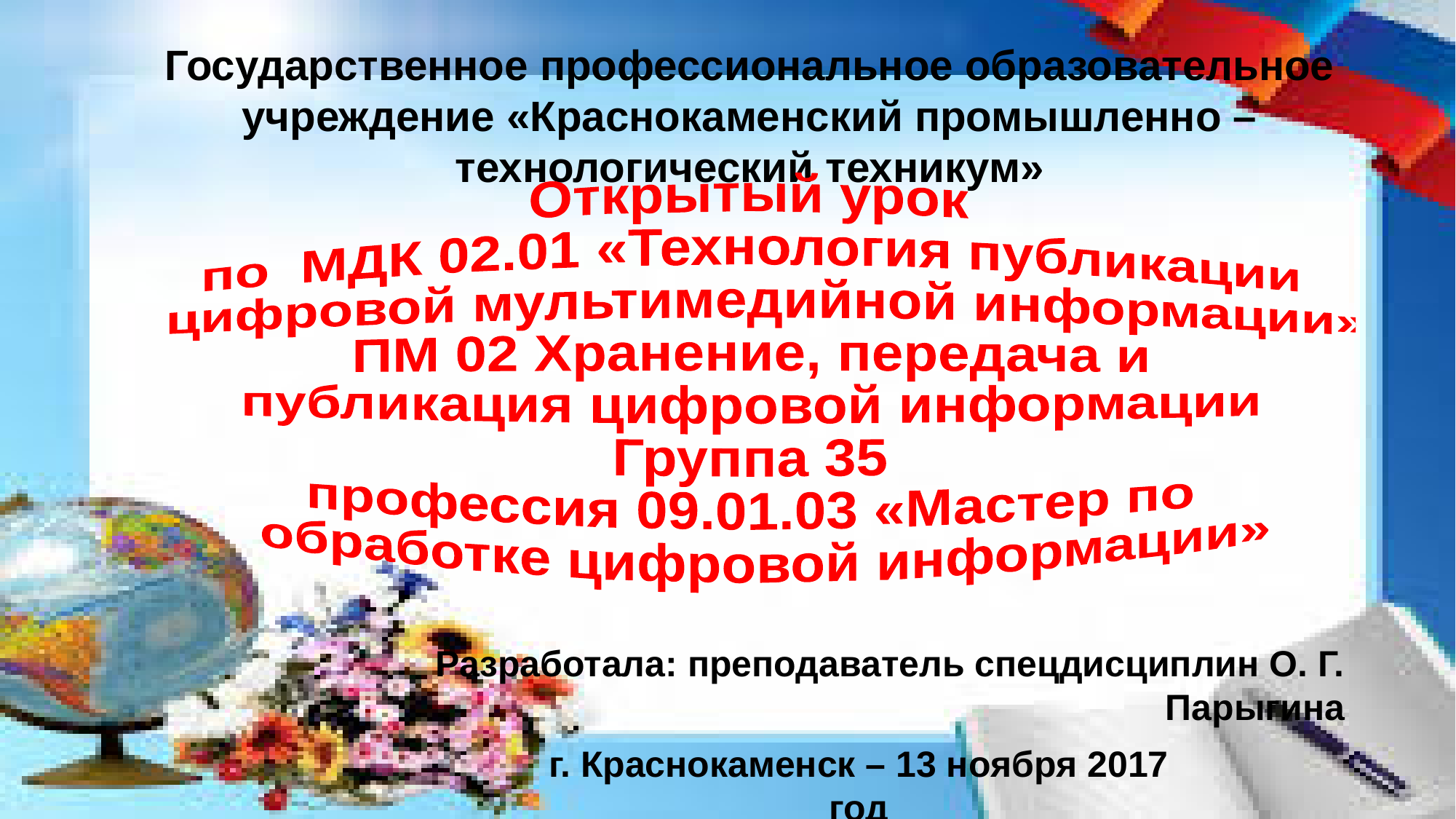

Государственное профессиональное образовательное учреждение «Краснокаменский промышленно – технологический техникум»
Открытый урок
по  МДК 02.01 «Технология публикации
 цифровой мультимедийной информации»
ПМ 02 Хранение, передача и
публикация цифровой информации
Группа 35
профессия 09.01.03 «Мастер по
 обработке цифровой информации»
Разработала: преподаватель спецдисциплин О. Г. Парыгина
г. Краснокаменск – 13 ноября 2017 год